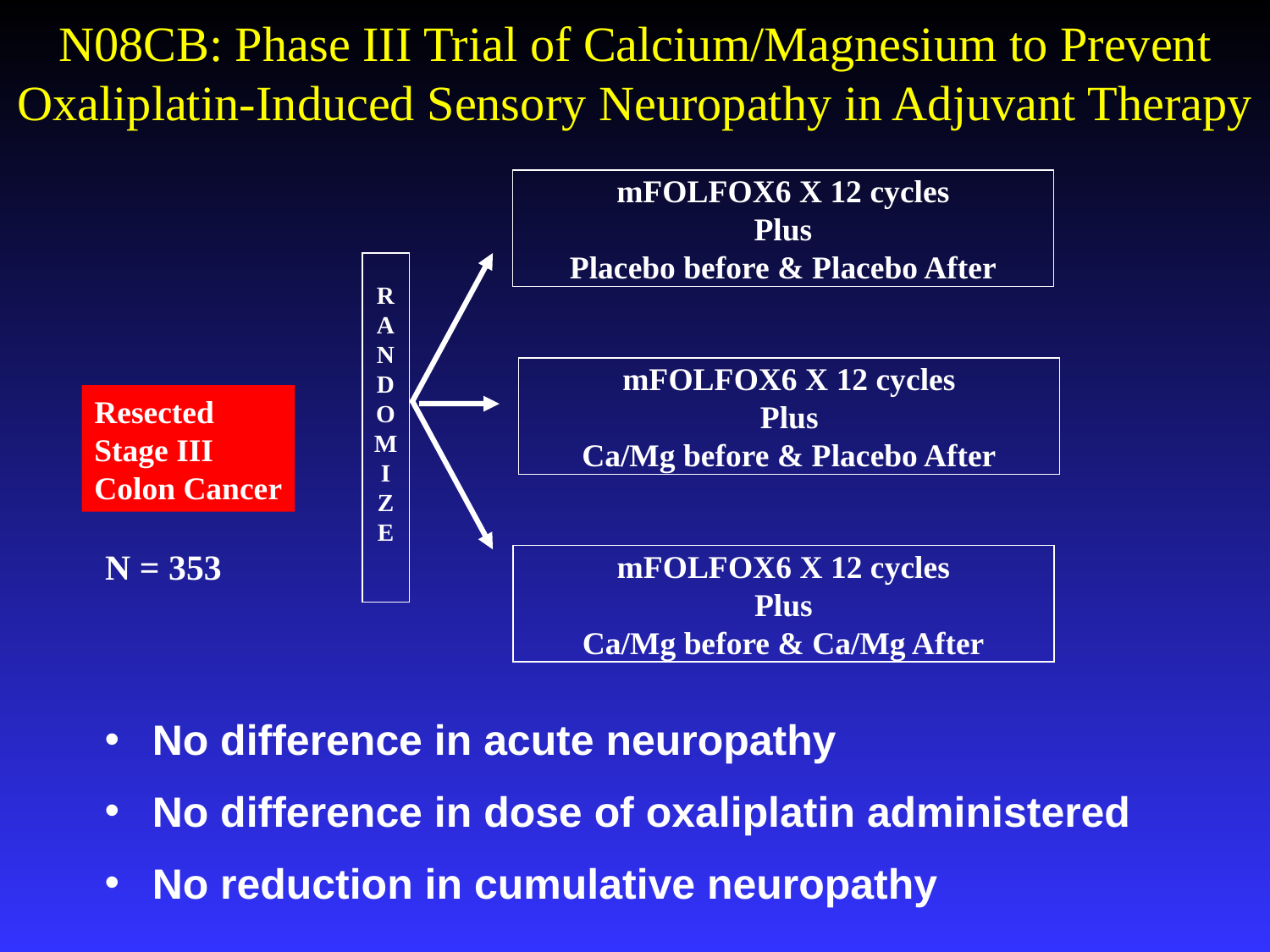

N08CB: Phase III Trial of Calcium/Magnesium to Prevent Oxaliplatin-Induced Sensory Neuropathy in Adjuvant Therapy

mFOLFOX6 X 12 cycles
Plus
Placebo before & Placebo After

R
A
N
D
O
M
I
Z
E

mFOLFOX6 X 12 cycles
Plus
Ca/Mg before & Placebo After

Resected
Stage III
Colon Cancer

N = 353

mFOLFOX6 X 12 cycles
Plus
Ca/Mg before & Ca/Mg After

No difference in acute neuropathy
No difference in dose of oxaliplatin administered
No reduction in cumulative neuropathy